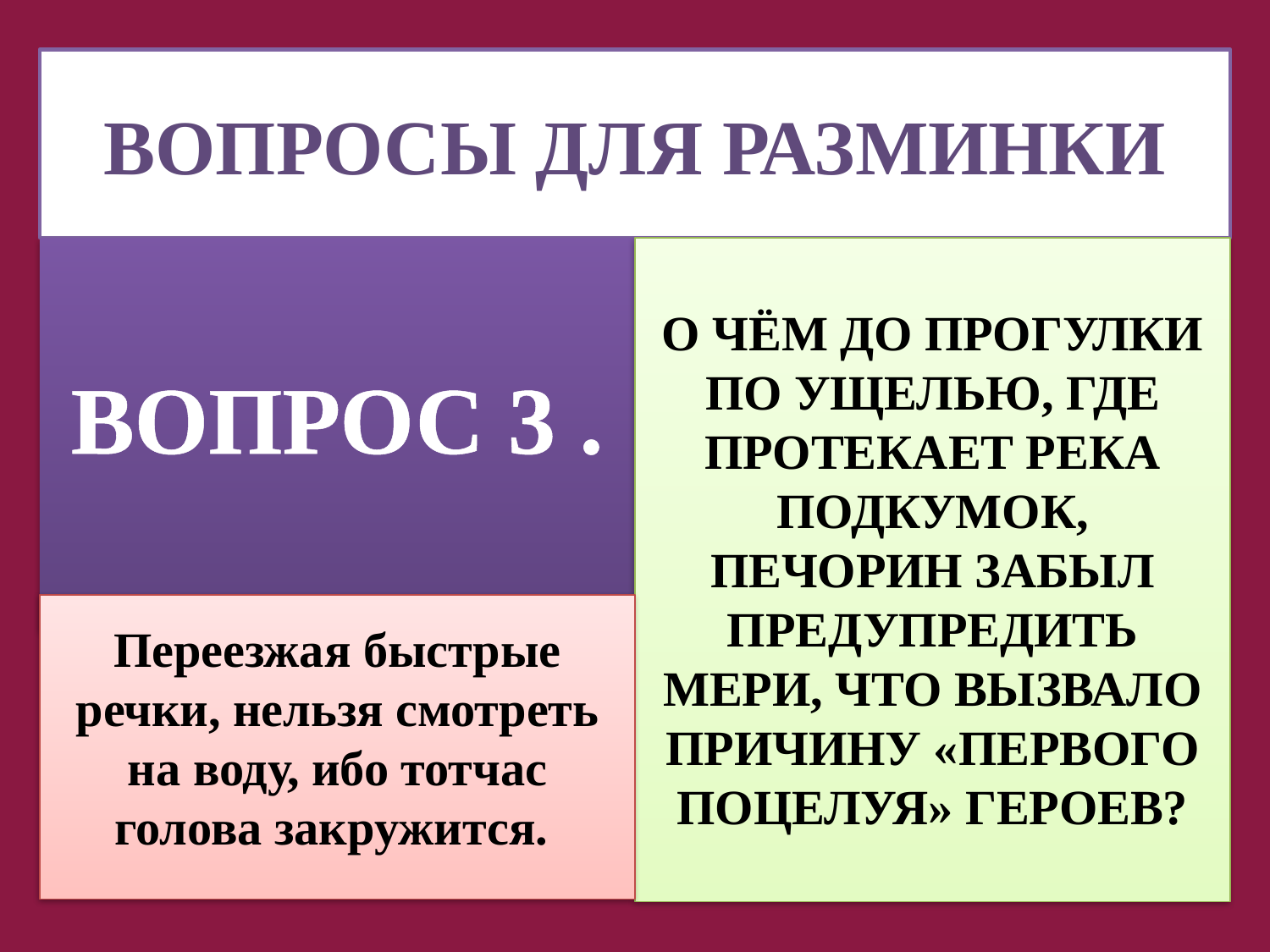

# ВОПРОСЫ ДЛЯ РАЗМИНКИ

ВОПРОС 3 .

О ЧЁМ ДО ПРОГУЛКИ ПО УЩЕЛЬЮ, ГДЕ ПРОТЕКАЕТ РЕКА ПОДКУМОК, ПЕЧОРИН ЗАБЫЛ ПРЕДУПРЕДИТЬ МЕРИ, ЧТО ВЫЗВАЛО ПРИЧИНУ «ПЕРВОГО ПОЦЕЛУЯ» ГЕРОЕВ?

Переезжая быстрые речки, нельзя смотреть на воду, ибо тотчас голова закружится.